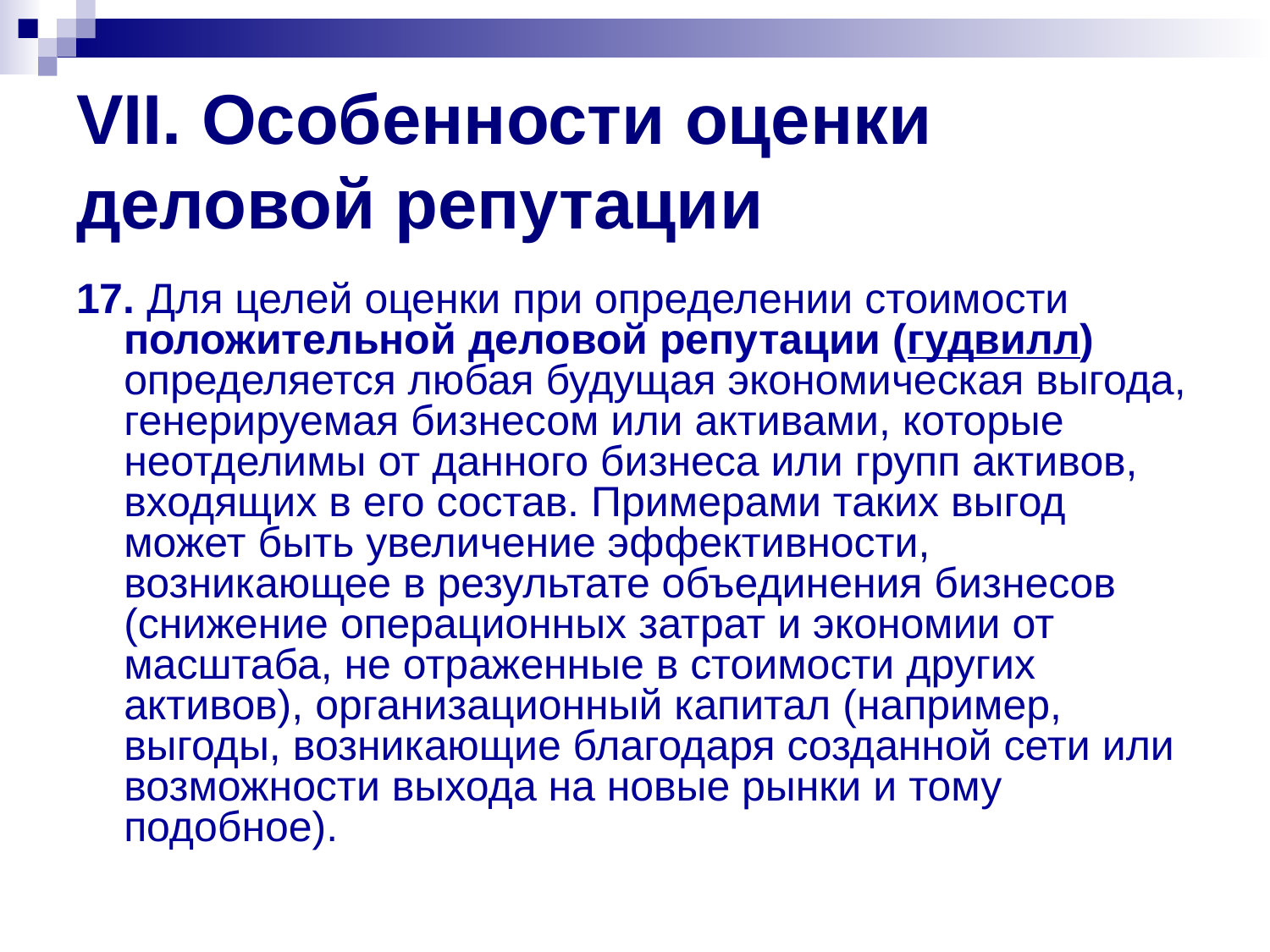

# VII. Особенности оценки деловой репутации
17. Для целей оценки при определении стоимости положительной деловой репутации (гудвилл) определяется любая будущая экономическая выгода, генерируемая бизнесом или активами, которые неотделимы от данного бизнеса или групп активов, входящих в его состав. Примерами таких выгод может быть увеличение эффективности, возникающее в результате объединения бизнесов (снижение операционных затрат и экономии от масштаба, не отраженные в стоимости других активов), организационный капитал (например, выгоды, возникающие благодаря созданной сети или возможности выхода на новые рынки и тому подобное).